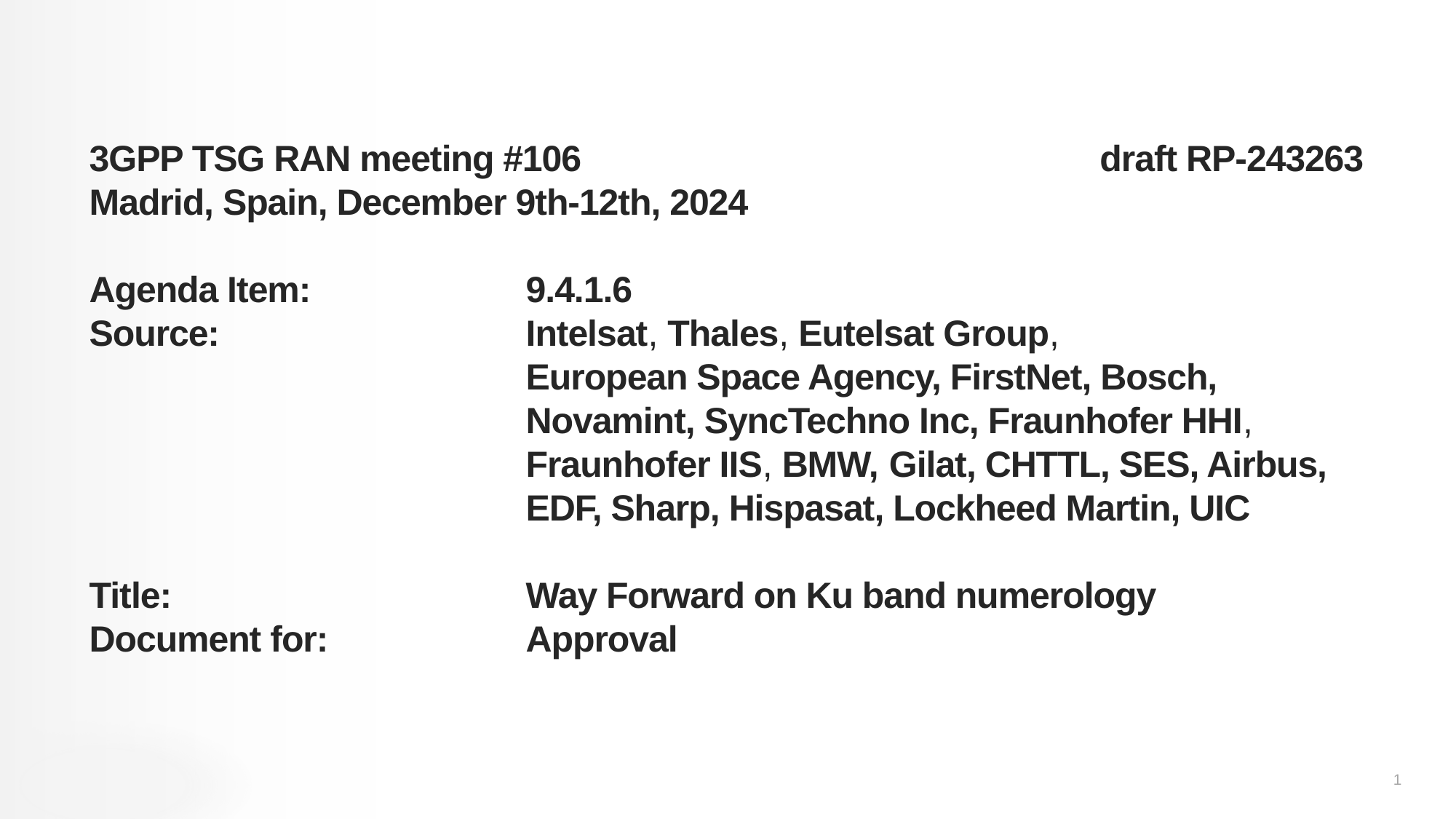

3GPP TSG RAN meeting #106			     		   draft RP-243263
Madrid, Spain, December 9th-12th, 2024
 
Agenda Item:		9.4.1.6
Source: 			Intelsat, Thales, Eutelsat Group,
				European Space Agency, FirstNet, Bosch,
				Novamint, SyncTechno Inc, Fraunhofer HHI,
				Fraunhofer IIS, BMW, Gilat, CHTTL, SES, Airbus,
				EDF, Sharp, Hispasat, Lockheed Martin, UIC
Title: 	 			Way Forward on Ku band numerology
Document for:		Approval

#